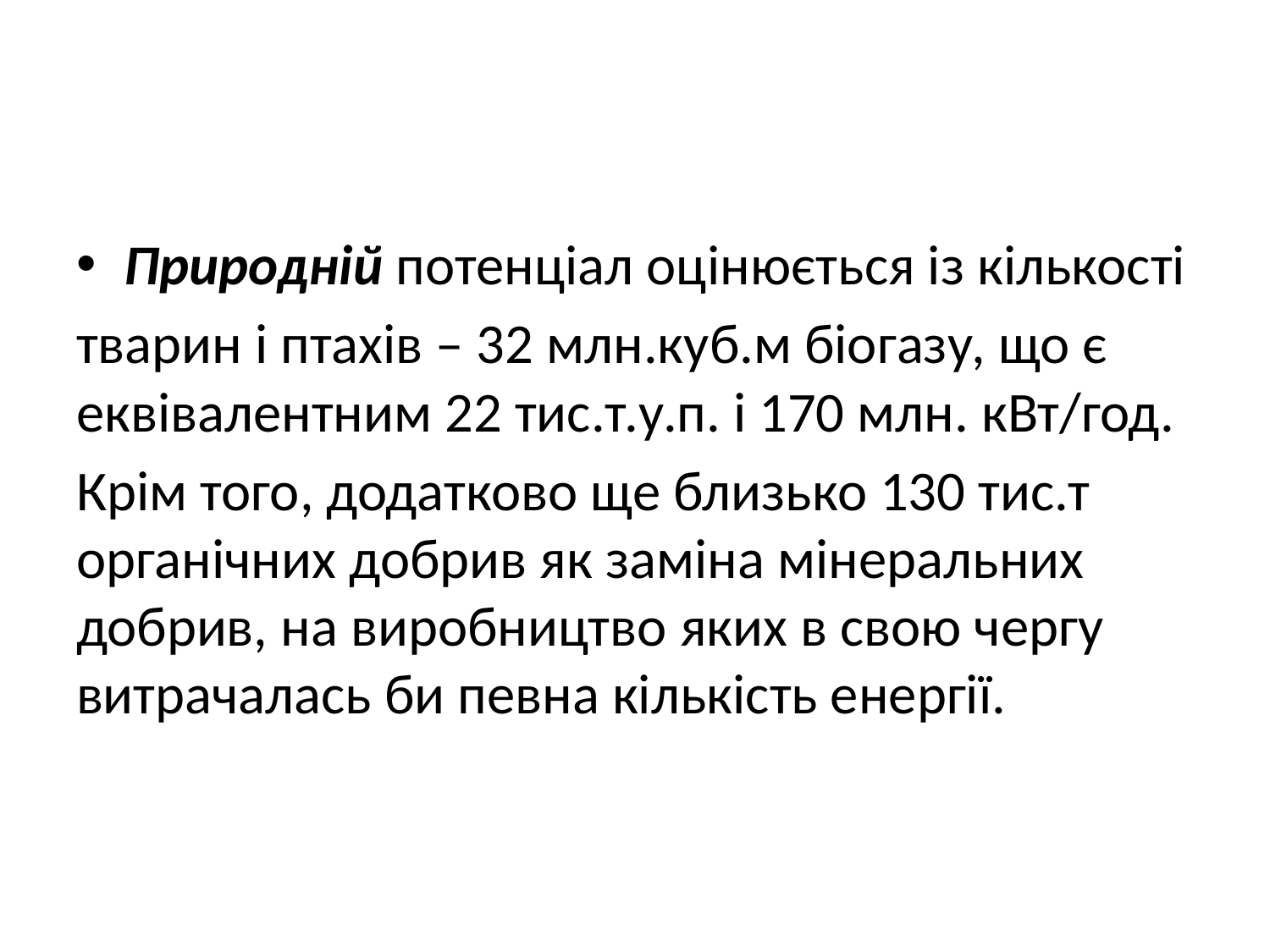

#
Природній потенціал оцінюється із кількості
тварин і птахів – 32 млн.куб.м біогазу, що є еквівалентним 22 тис.т.у.п. і 170 млн. кВт/год.
Крім того, додатково ще близько 130 тис.т органічних добрив як заміна мінеральних добрив, на виробництво яких в свою чергу витрачалась би певна кількість енергії.